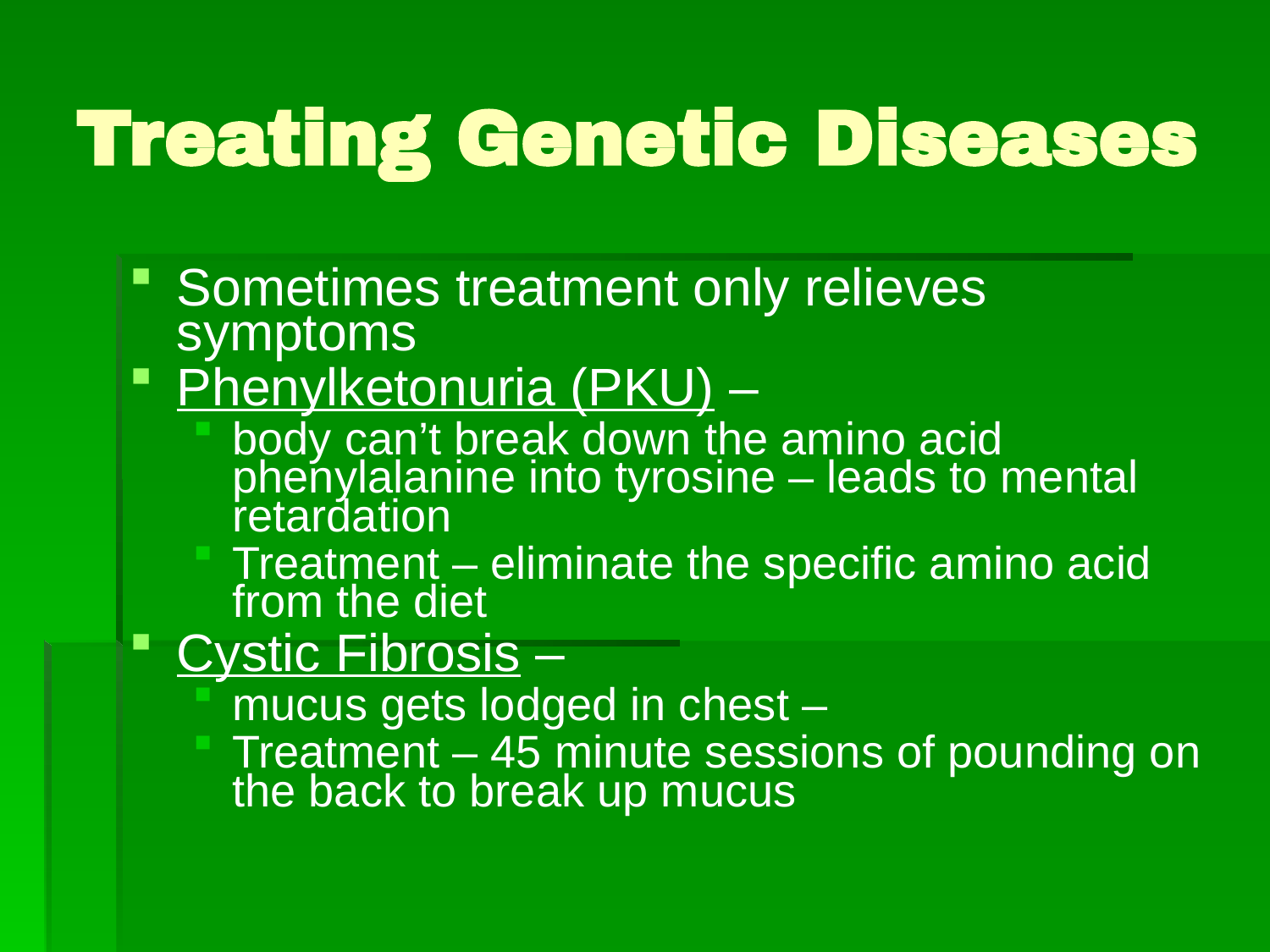

Treating Genetic Diseases
Sometimes treatment only relieves symptoms
Phenylketonuria (PKU) –
body can’t break down the amino acid phenylalanine into tyrosine – leads to mental retardation
Treatment – eliminate the specific amino acid from the diet
Cystic Fibrosis –
mucus gets lodged in chest –
Treatment – 45 minute sessions of pounding on the back to break up mucus